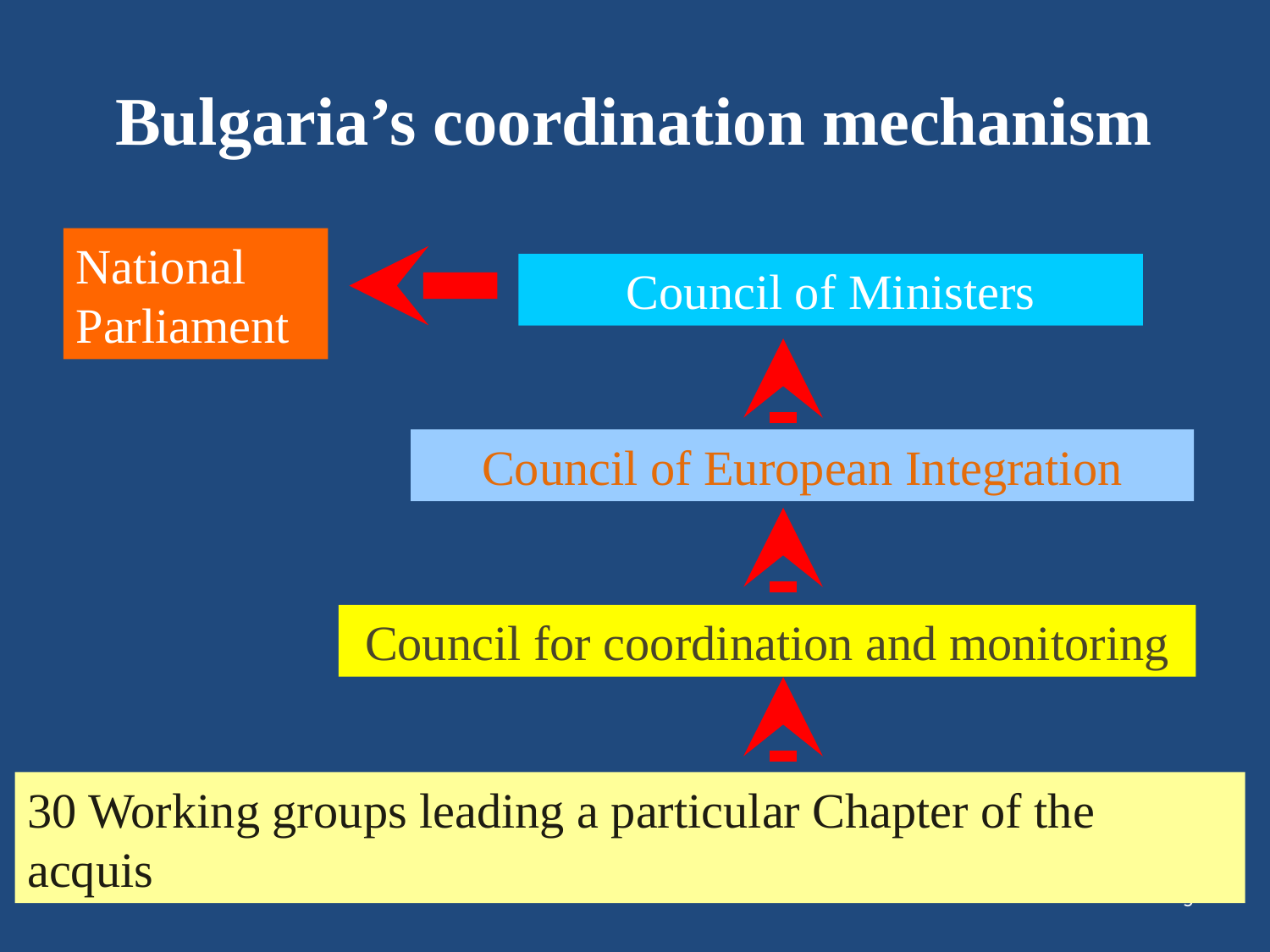

# Bulgaria’s coordination mechanism

National Parliament
Council of Ministers

Council of European Integration

Council for coordination and monitoring

30 Working groups leading a particular Chapter of the acquis
5